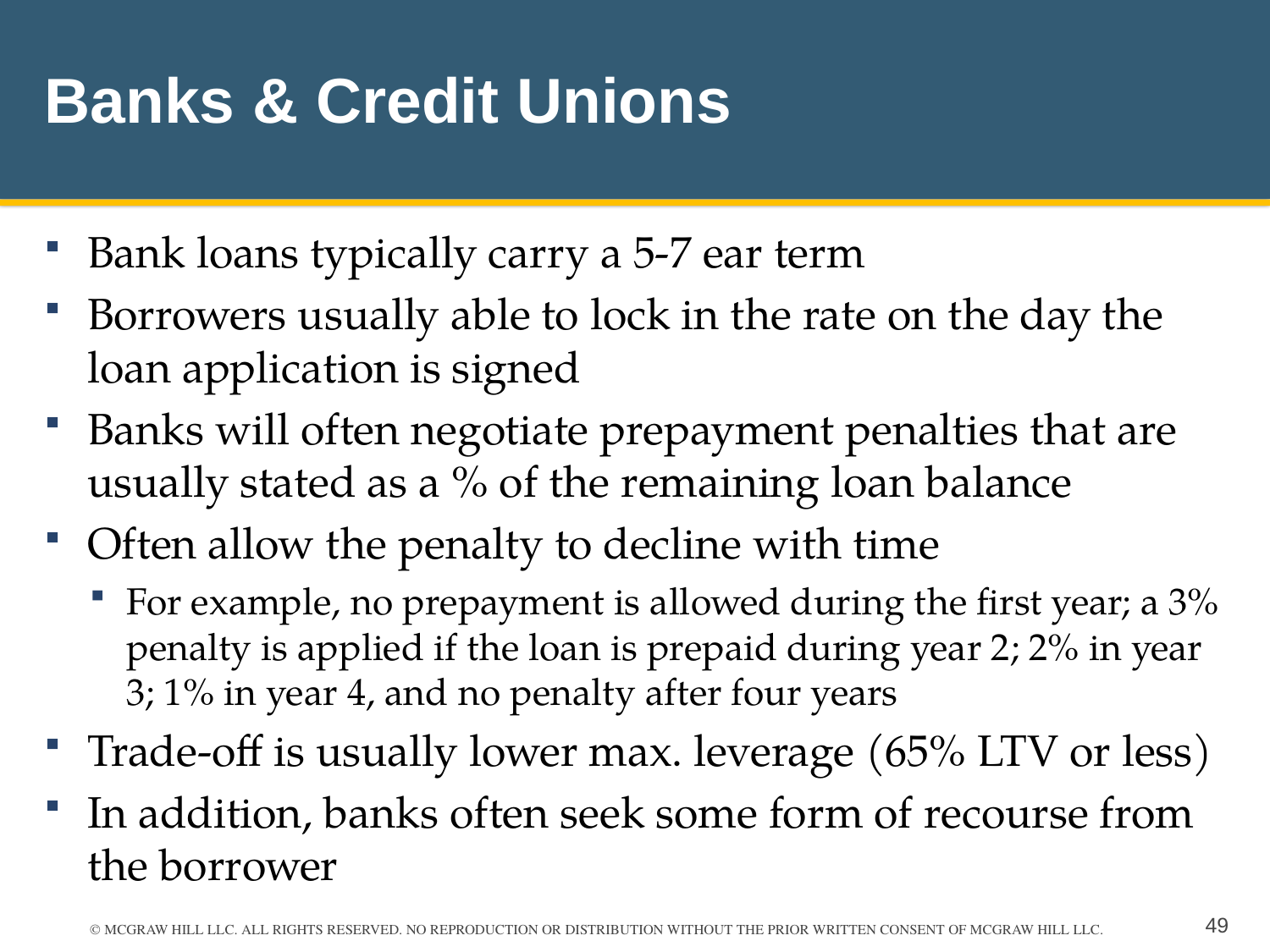

# Banks & Credit Unions
Bank loans typically carry a 5-7 ear term
Borrowers usually able to lock in the rate on the day the loan application is signed
Banks will often negotiate prepayment penalties that are usually stated as a % of the remaining loan balance
Often allow the penalty to decline with time
For example, no prepayment is allowed during the first year; a 3% penalty is applied if the loan is prepaid during year 2; 2% in year 3; 1% in year 4, and no penalty after four years
Trade-off is usually lower max. leverage (65% LTV or less)
In addition, banks often seek some form of recourse from the borrower
© MCGRAW HILL LLC. ALL RIGHTS RESERVED. NO REPRODUCTION OR DISTRIBUTION WITHOUT THE PRIOR WRITTEN CONSENT OF MCGRAW HILL LLC.
49